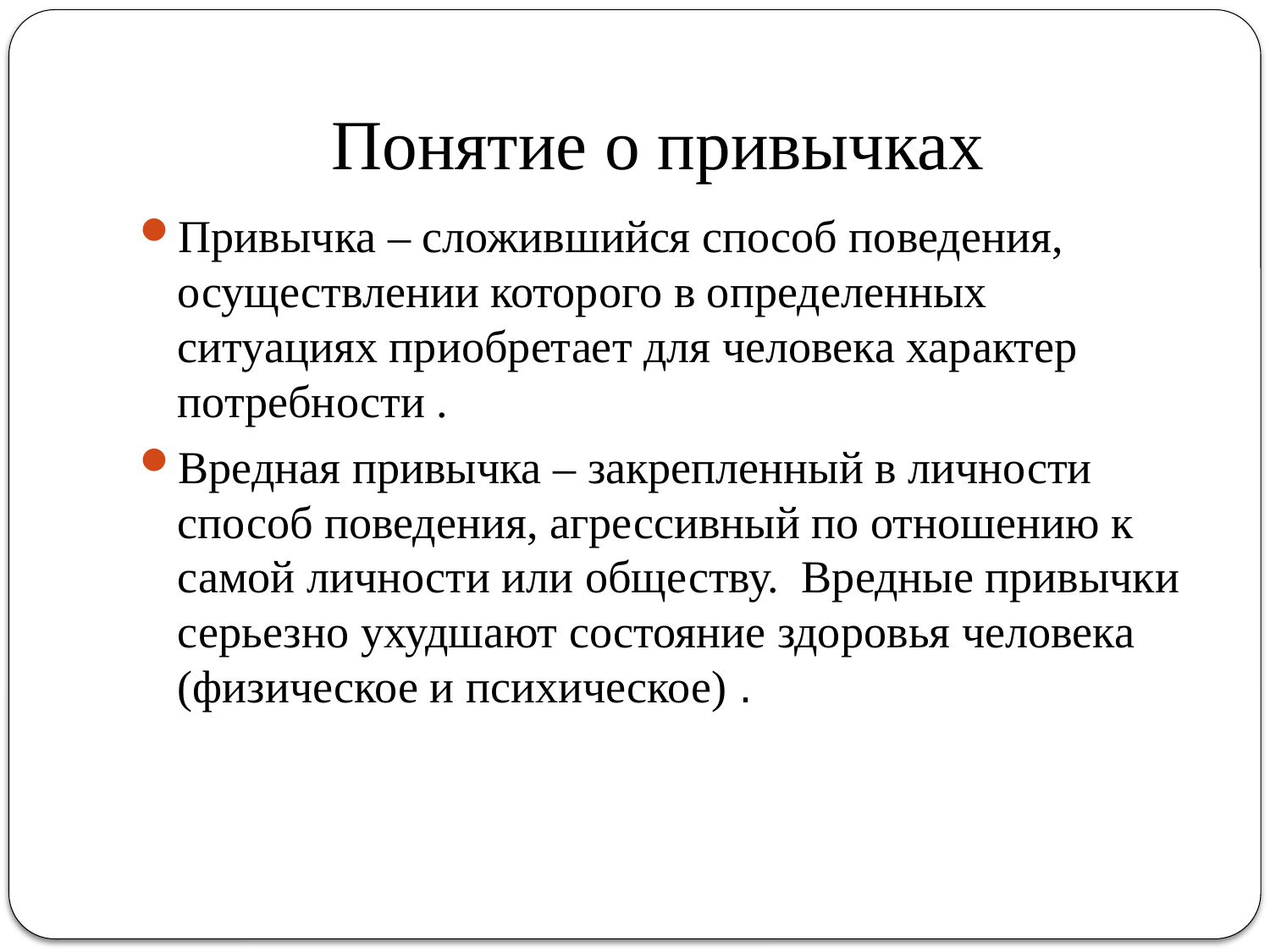

# Понятие о привычках
Привычка – сложившийся способ поведения, осуществлении которого в определенных ситуациях приобретает для человека характер потребности .
Вредная привычка – закрепленный в личности способ поведения, агрессивный по отношению к самой личности или обществу.  Вредные привычки серьезно ухудшают состояние здоровья человека (физическое и психическое) .